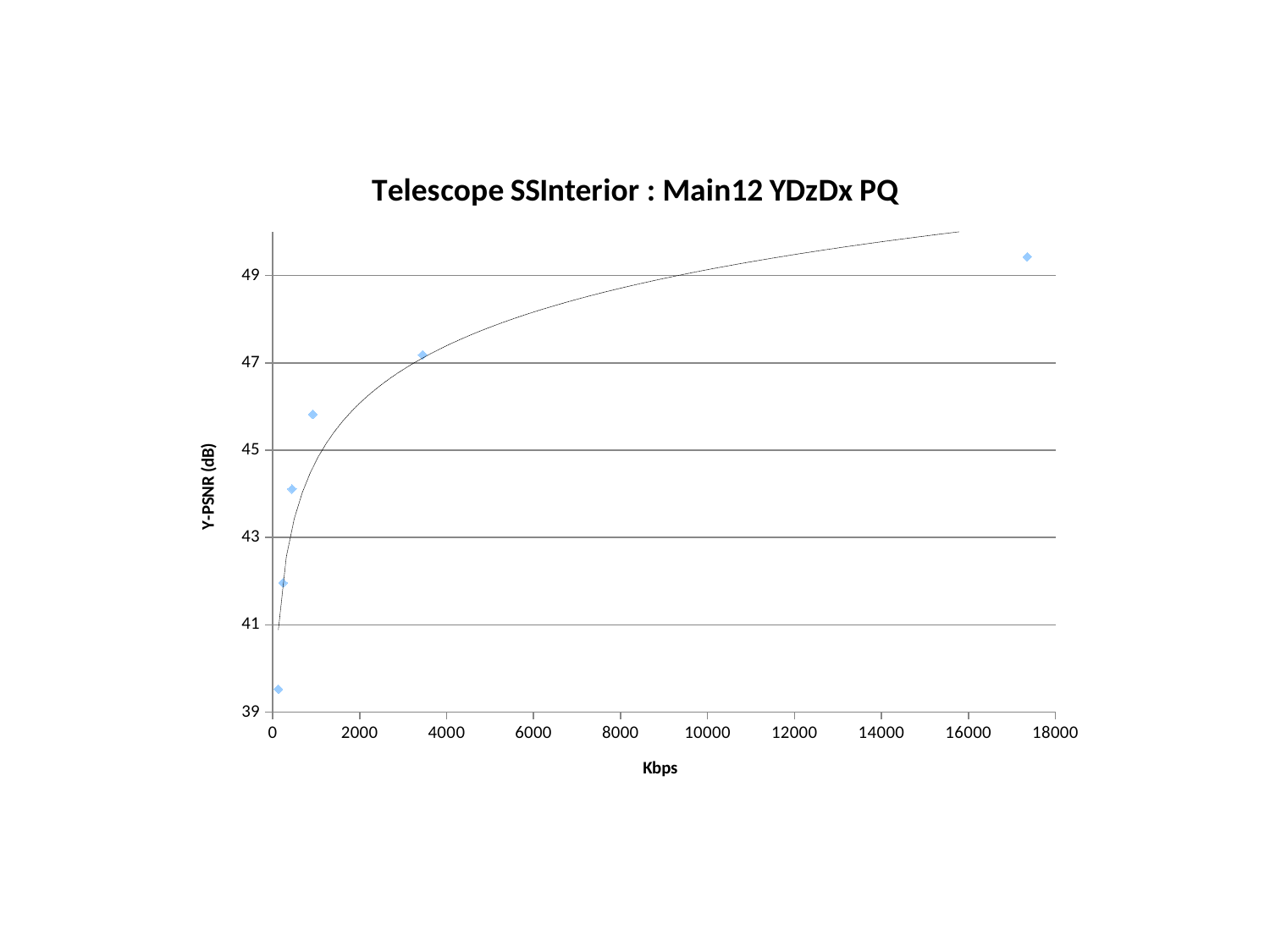

### Chart: Telescope SSInterior : Main12 YDzDx PQ

| Category |  |
|---|---|